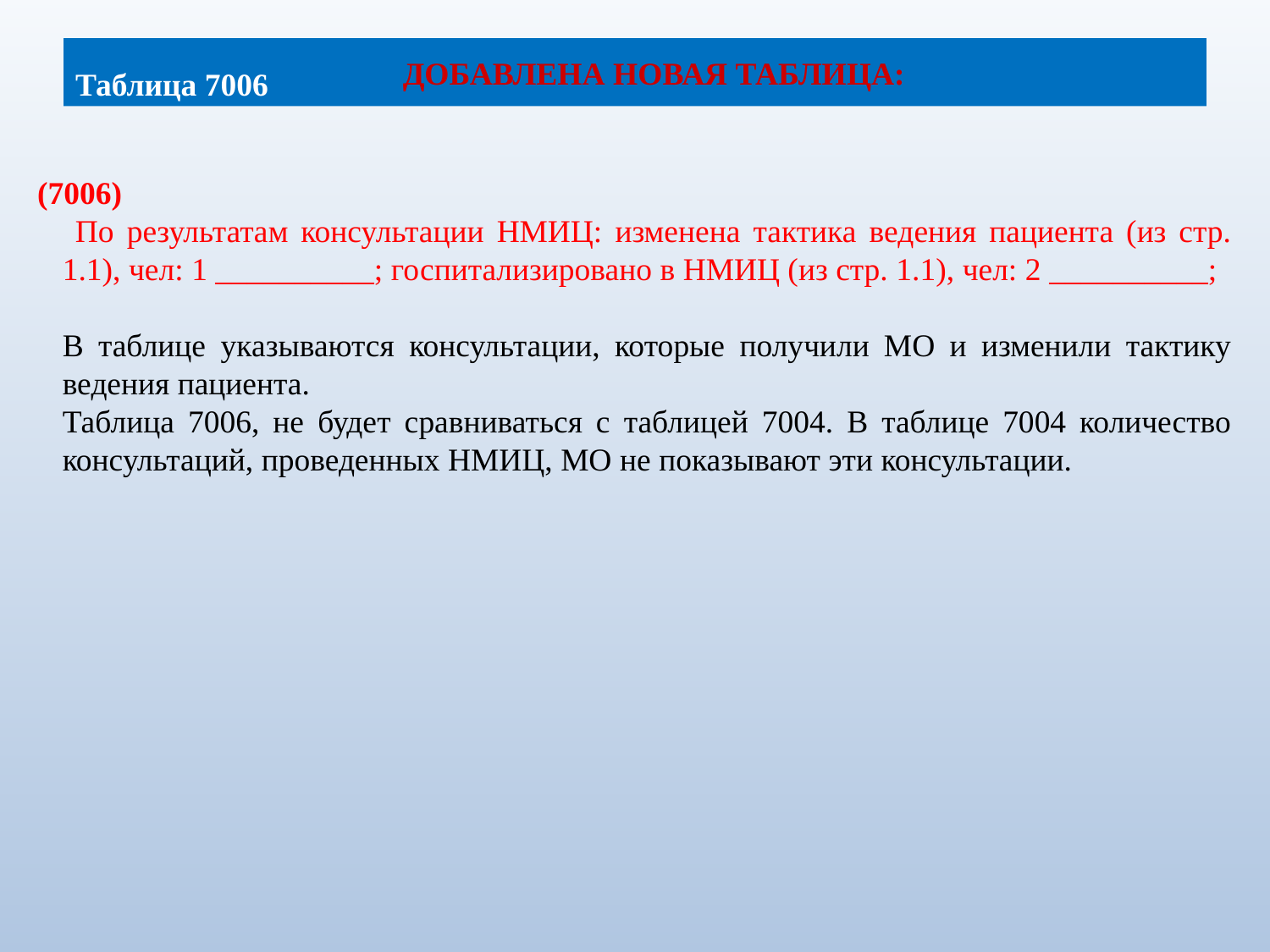

# Добавлена новая таблица:
Таблица 7006
(7006)
 По результатам консультации НМИЦ: изменена тактика ведения пациента (из стр. 1.1), чел: 1 __________; госпитализировано в НМИЦ (из стр. 1.1), чел: 2 __________;

В таблице указываются консультации, которые получили МО и изменили тактику ведения пациента.
Таблица 7006, не будет сравниваться с таблицей 7004. В таблице 7004 количество консультаций, проведенных НМИЦ, МО не показывают эти консультации.